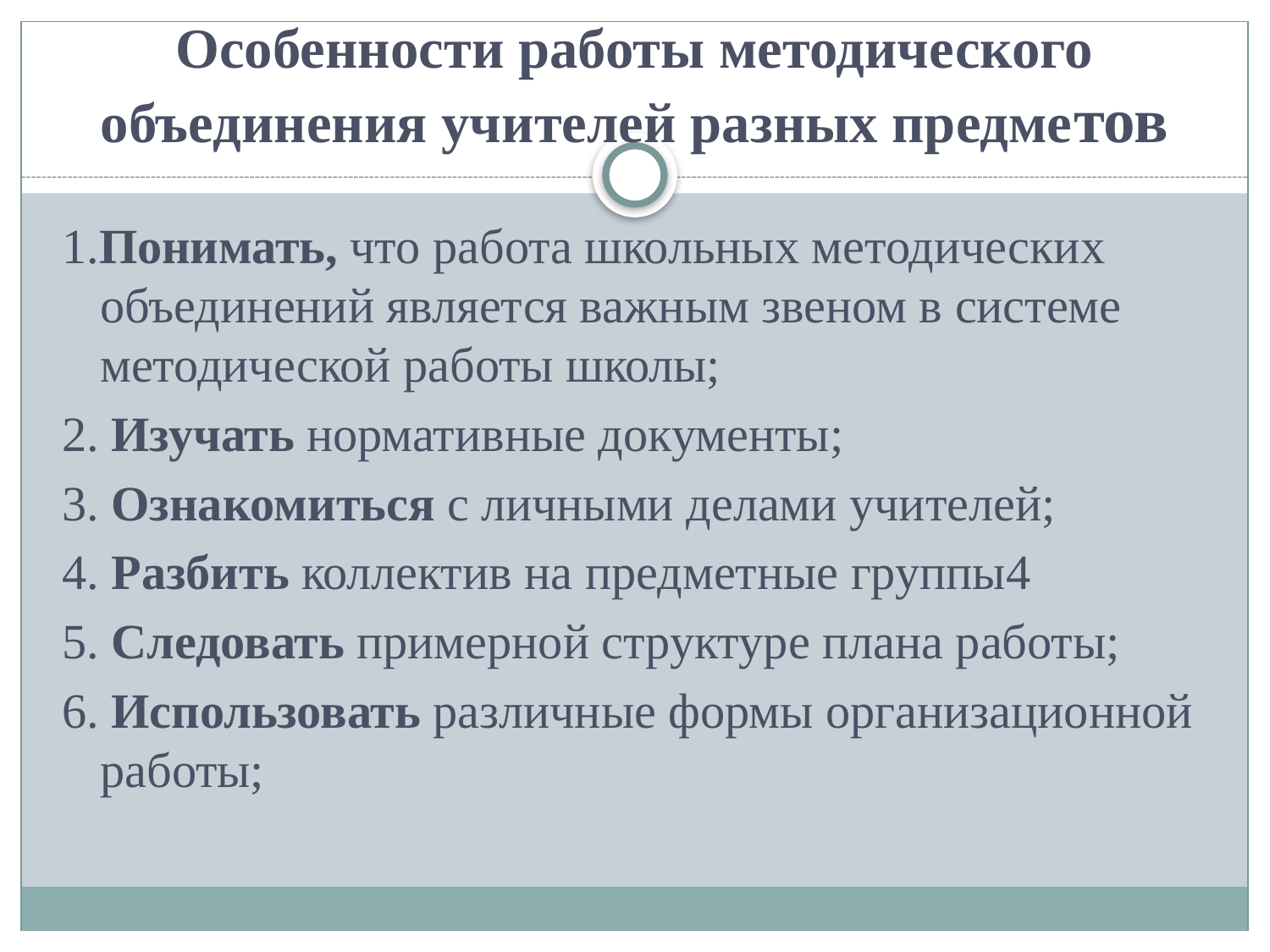

# Особенности работы методического объединения учителей разных предметов
1.Понимать, что работа школьных методических объединений является важным звеном в системе методической работы школы;
2. Изучать нормативные документы;
3. Ознакомиться с личными делами учителей;
4. Разбить коллектив на предметные группы4
5. Следовать примерной структуре плана работы;
6. Использовать различные формы организационной работы;